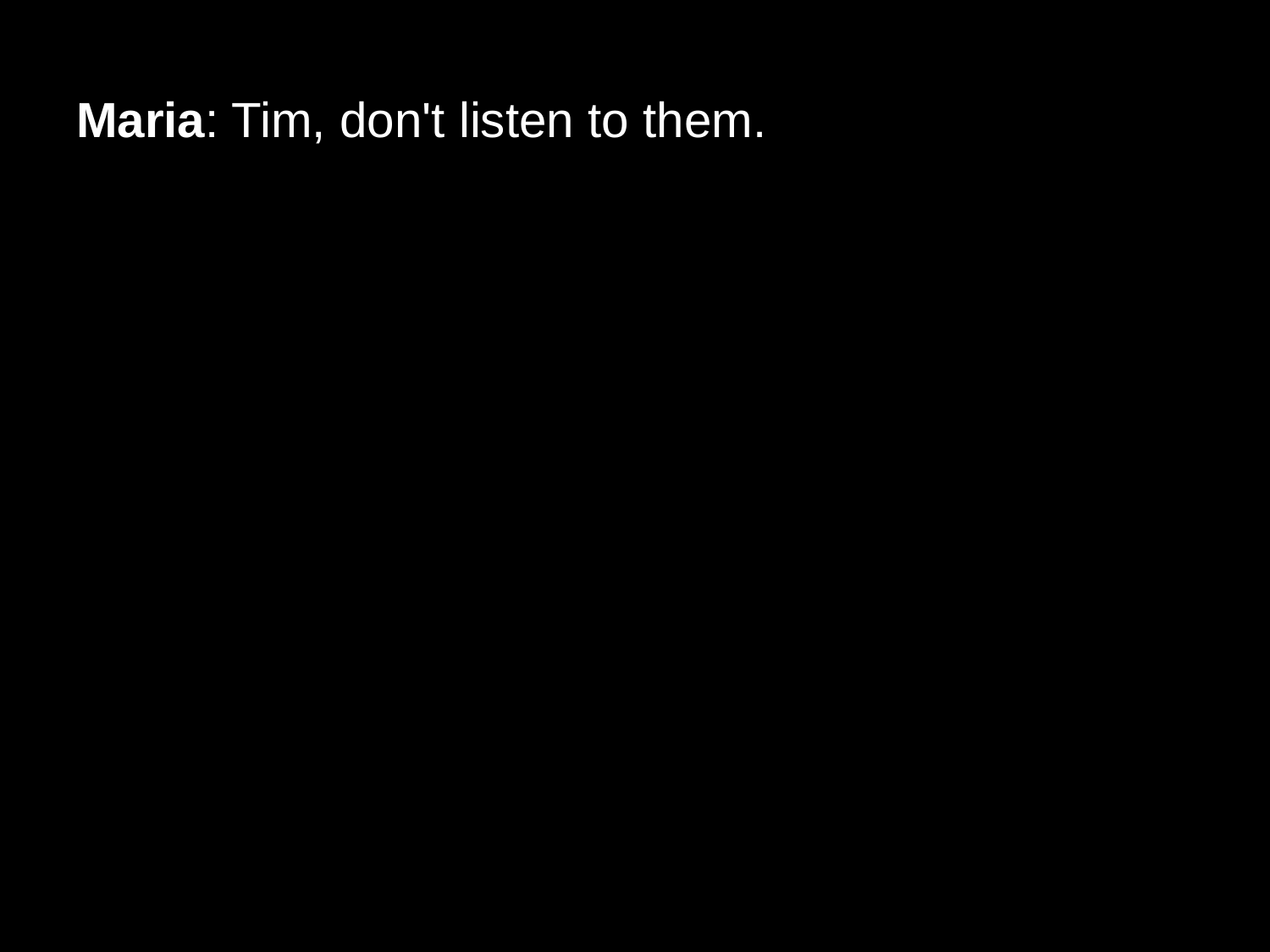

# Maria: Tim, don't listen to them.